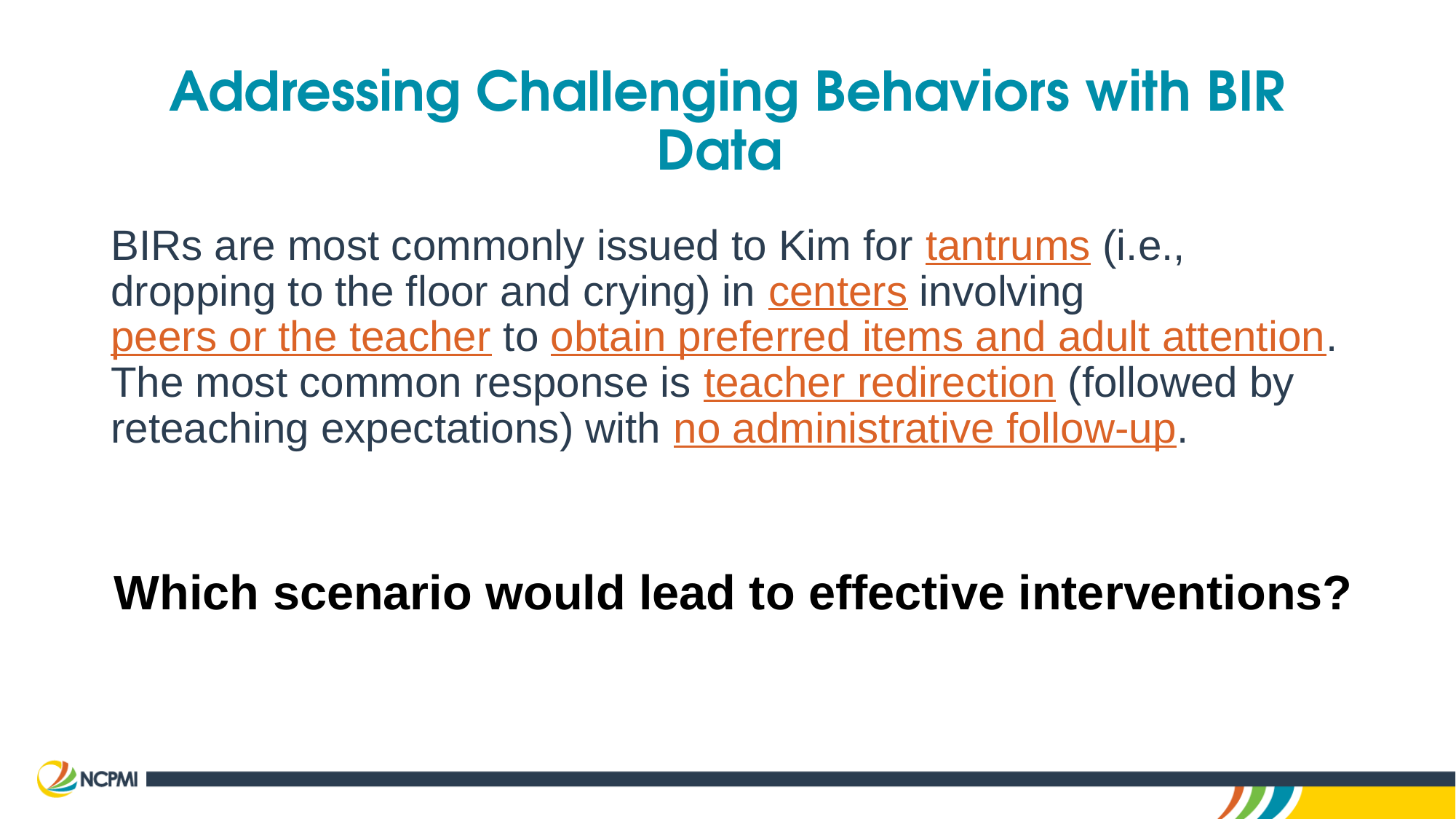

# Addressing Challenging Behaviors with BIR Data
BIRs are most commonly issued to Kim for tantrums (i.e., dropping to the floor and crying) in centers involving
peers or the teacher to obtain preferred items and adult attention. The most common response is teacher redirection (followed by reteaching expectations) with no administrative follow-up.

Which scenario would lead to effective interventions?